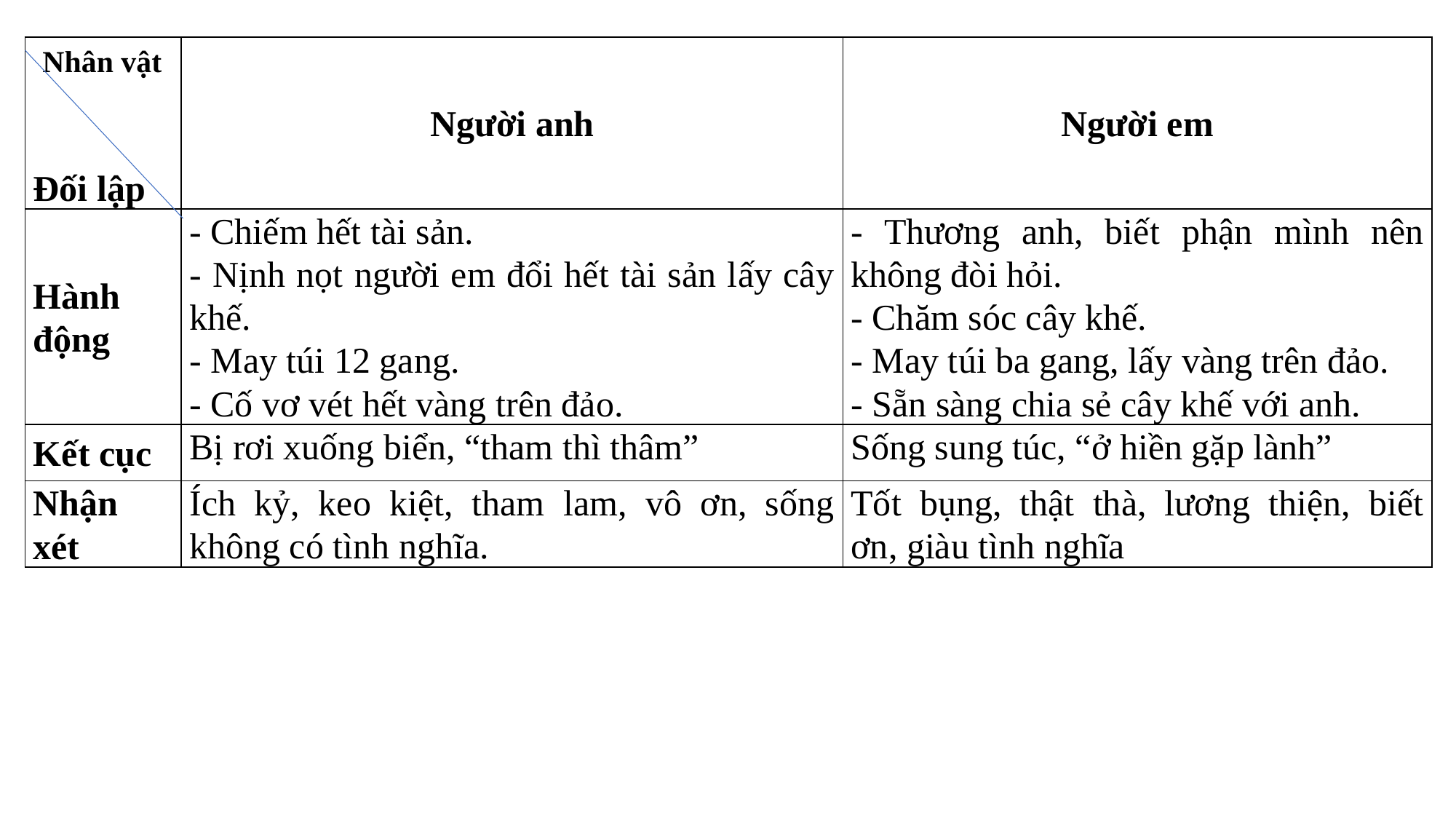

| Nhân vật   Đối lập | Người anh | Người em |
| --- | --- | --- |
| Hành động | - Chiếm hết tài sản. - Nịnh nọt người em đổi hết tài sản lấy cây khế. - May túi 12 gang. - Cố vơ vét hết vàng trên đảo. | - Thương anh, biết phận mình nên không đòi hỏi. - Chăm sóc cây khế. - May túi ba gang, lấy vàng trên đảo. - Sẵn sàng chia sẻ cây khế với anh. |
| Kết cục | Bị rơi xuống biển, “tham thì thâm” | Sống sung túc, “ở hiền gặp lành” |
| Nhận xét | Ích kỷ, keo kiệt, tham lam, vô ơn, sống không có tình nghĩa. | Tốt bụng, thật thà, lương thiện, biết ơn, giàu tình nghĩa |